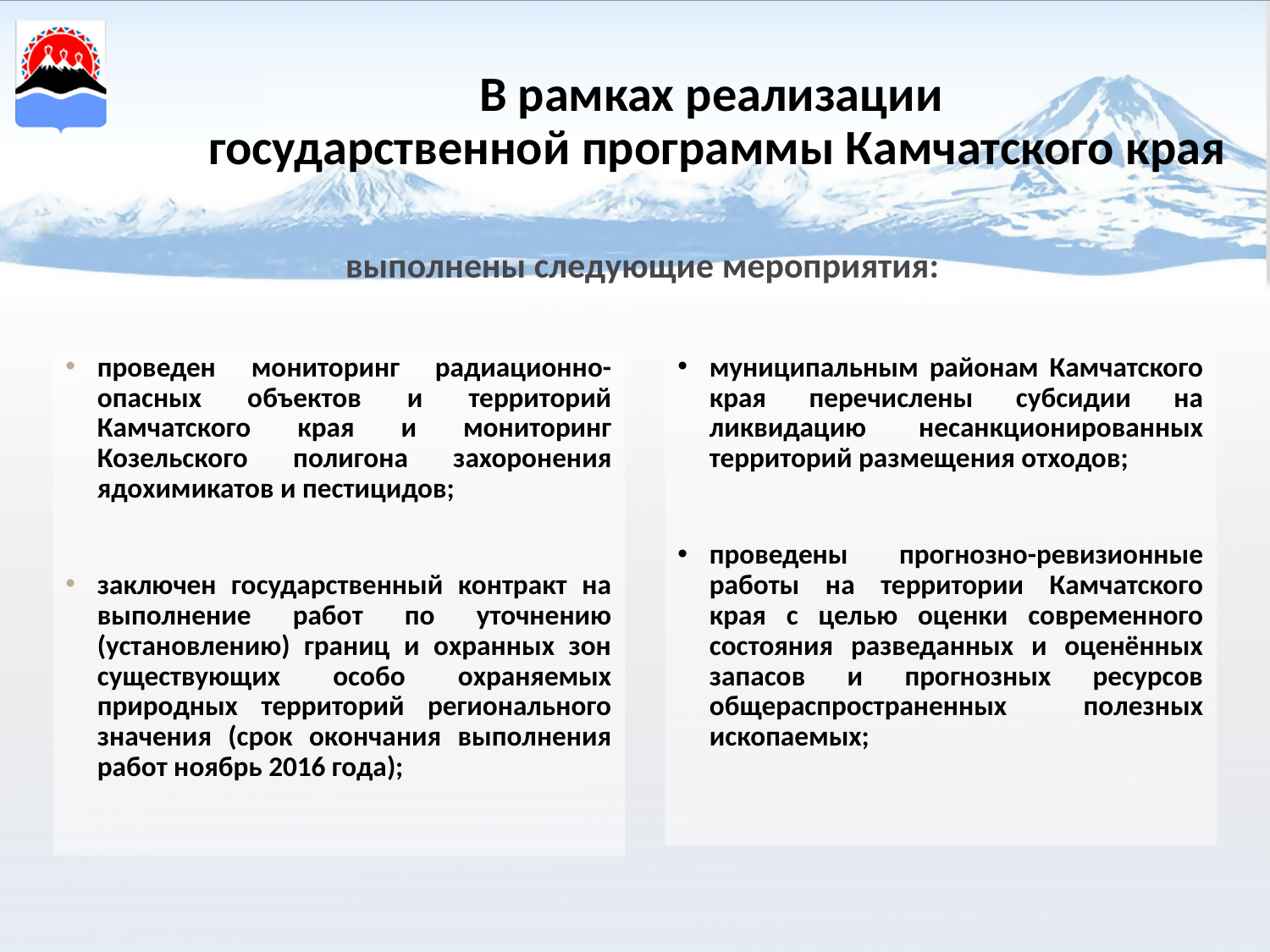

В рамках реализации
государственной программы Камчатского края
выполнены следующие мероприятия:
проведен мониторинг радиационно-опасных объектов и территорий Камчатского края и мониторинг Козельского полигона захоронения ядохимикатов и пестицидов;

заключен государственный контракт на выполнение работ по уточнению (установлению) границ и охранных зон существующих особо охраняемых природных территорий регионального значения (срок окончания выполнения работ ноябрь 2016 года);

муниципальным районам Камчатского края перечислены субсидии на ликвидацию несанкционированных территорий размещения отходов;

проведены прогнозно-ревизионные работы на территории Камчатского края с целью оценки современного состояния разведанных и оценённых запасов и прогнозных ресурсов общераспространенных полезных ископаемых;